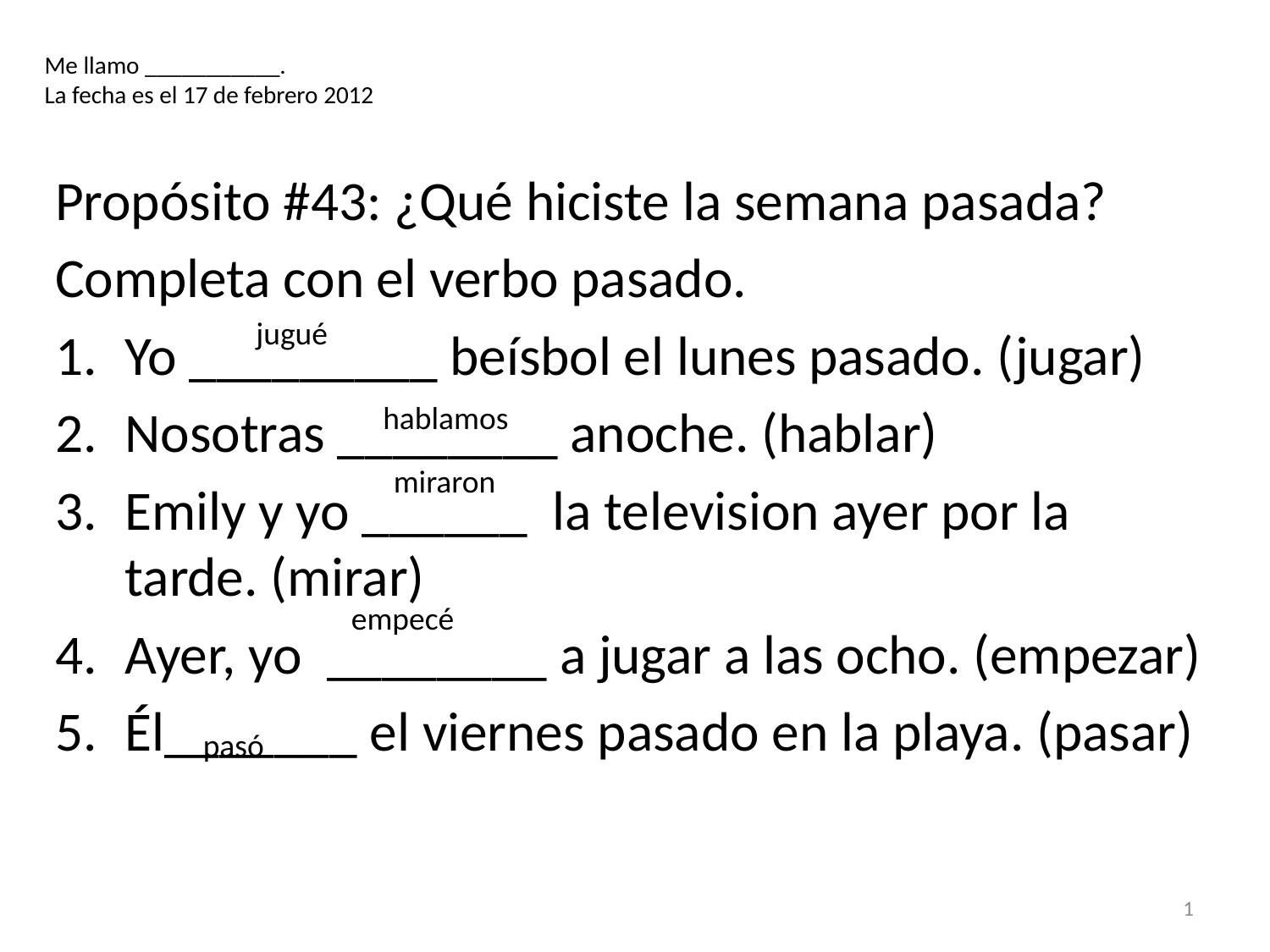

# Me llamo ___________. La fecha es el 17 de febrero 2012
Propósito #43: ¿Qué hiciste la semana pasada?
Completa con el verbo pasado.
Yo _________ beísbol el lunes pasado. (jugar)
Nosotras ________ anoche. (hablar)
Emily y yo ______  la television ayer por la tarde. (mirar)
Ayer, yo  ________ a jugar a las ocho. (empezar)
Él_______ el viernes pasado en la playa. (pasar)
jugué
hablamos
miraron
empecé
pasó
1